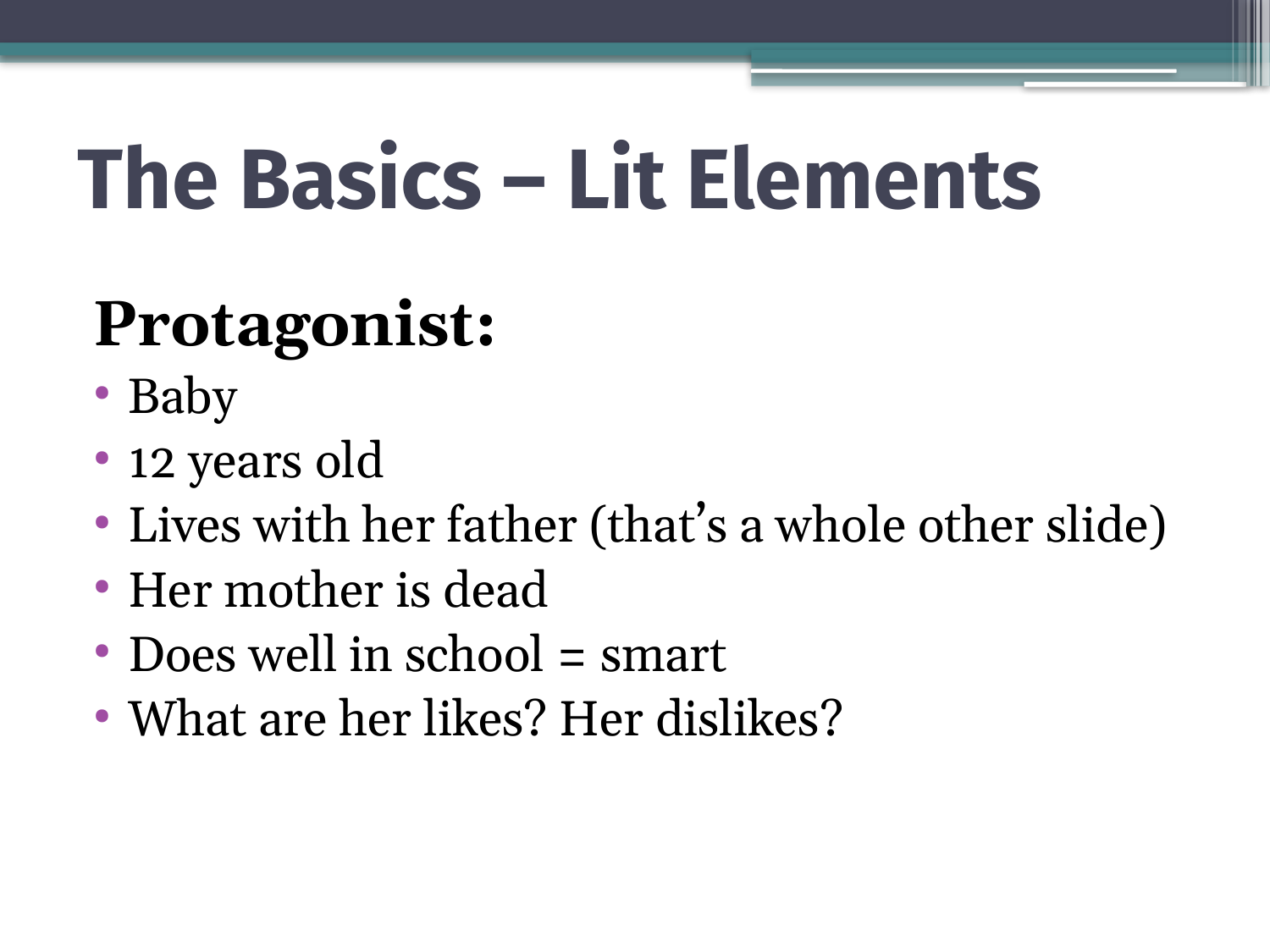

# The Basics – Lit Elements
Protagonist:
Baby
12 years old
Lives with her father (that’s a whole other slide)
Her mother is dead
Does well in school = smart
What are her likes? Her dislikes?